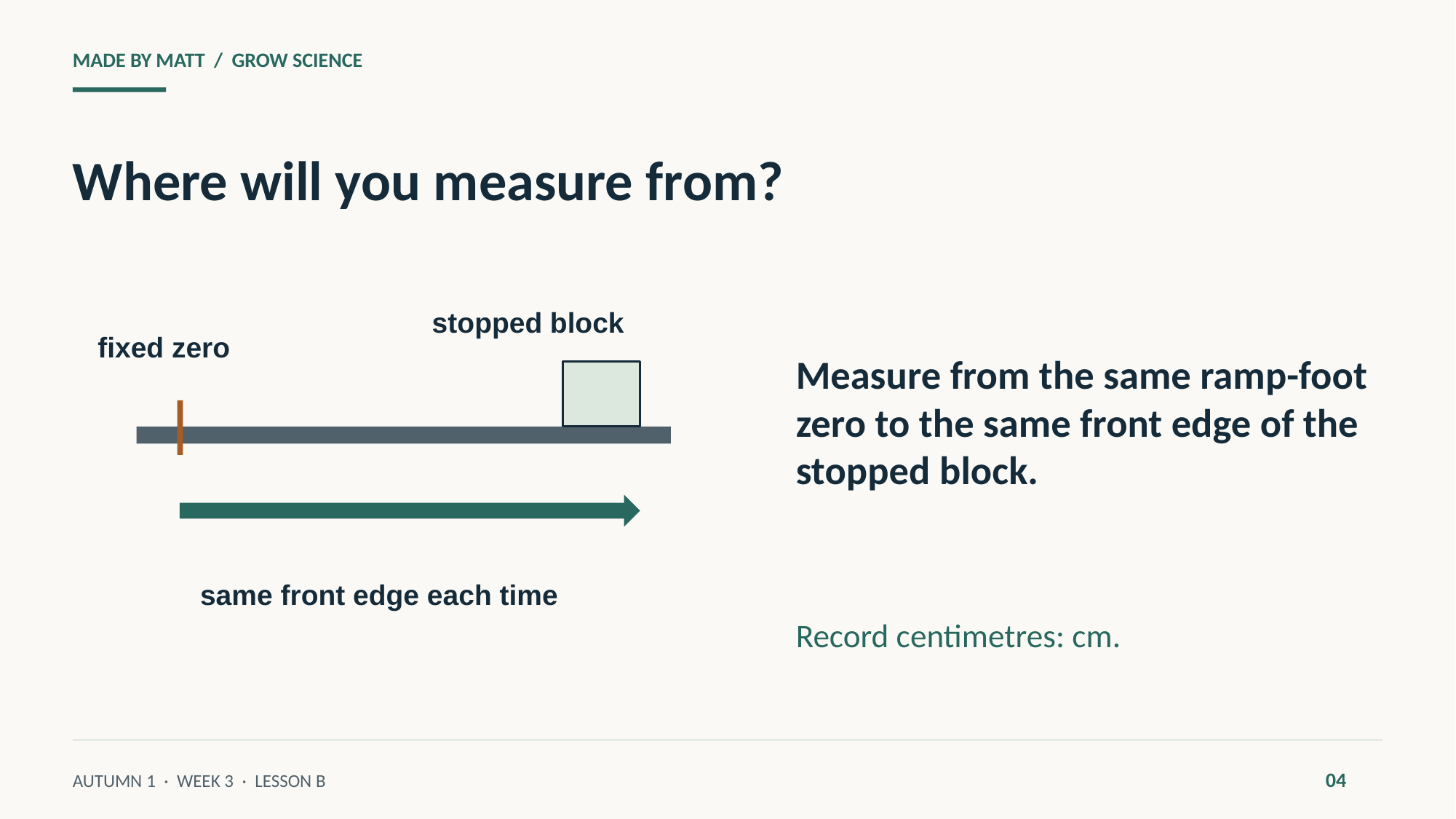

MADE BY MATT  /  GROW SCIENCE

Where will you measure from?
stopped block
Measure from the same ramp-foot zero to the same front edge of the stopped block.
fixed zero

same front edge each time
Record centimetres: cm.

04
AUTUMN 1  ·  WEEK 3  ·  LESSON B